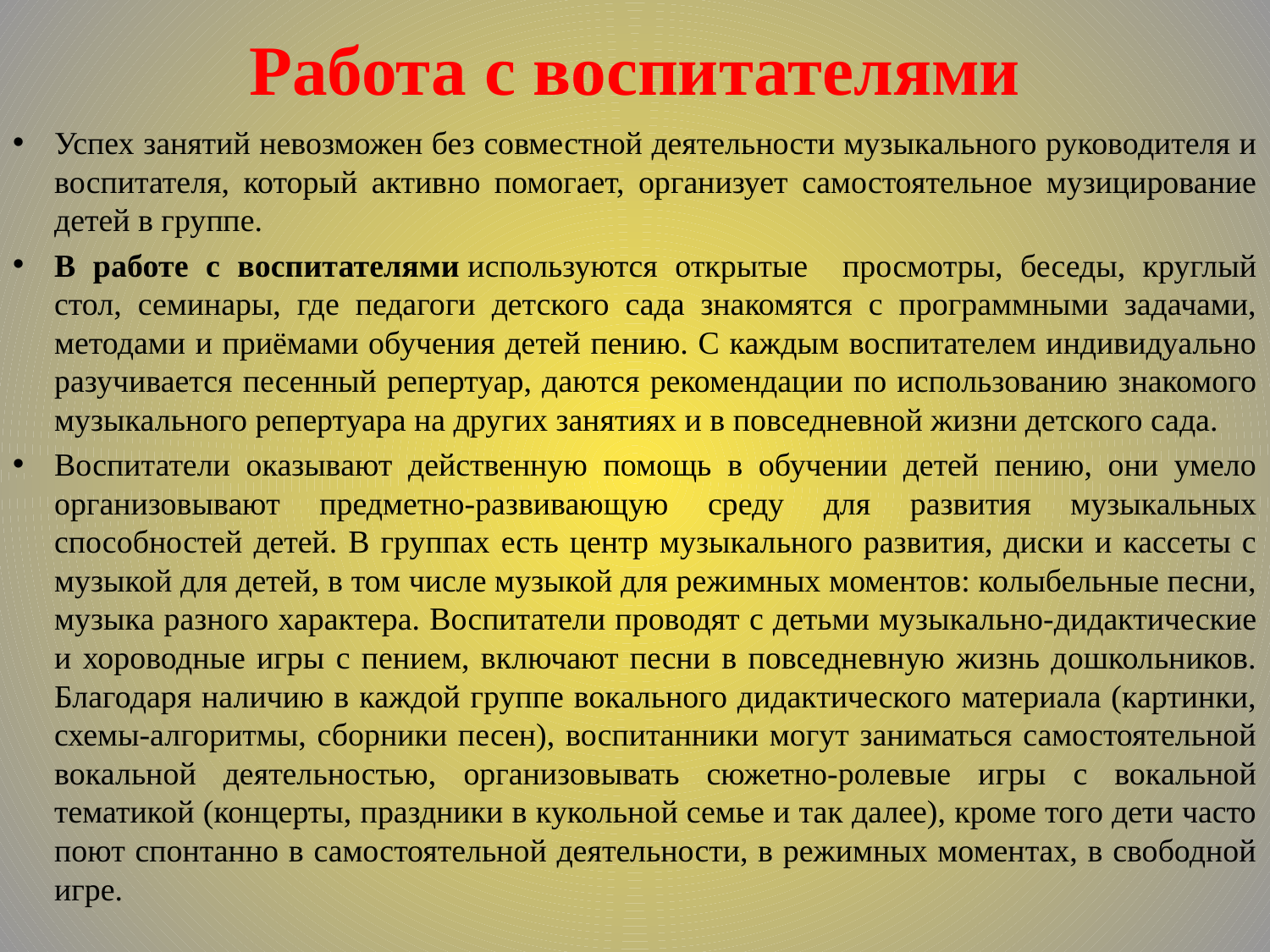

# Работа с воспитателями
Успех занятий невозможен без совместной деятельности музыкального руководителя и воспитателя, который активно помогает, организует самостоятельное музицирование детей в группе.
В работе с воспитателями используются открытые  просмотры, беседы, круглый стол, семинары, где педагоги детского сада знакомятся с программными задачами, методами и приёмами обучения детей пению. С каждым воспитателем индивидуально разучивается песенный репертуар, даются рекомендации по использованию знакомого музыкального репертуара на других занятиях и в повседневной жизни детского сада.
Воспитатели оказывают действенную помощь в обучении детей пению, они умело организовывают предметно-развивающую среду для развития музыкальных способностей детей. В группах есть центр музыкального развития, диски и кассеты с музыкой для детей, в том числе музыкой для режимных моментов: колыбельные песни, музыка разного характера. Воспитатели проводят с детьми музыкально-дидактические и хороводные игры с пением, включают песни в повседневную жизнь дошкольников. Благодаря наличию в каждой группе вокального дидактического материала (картинки, схемы-алгоритмы, сборники песен), воспитанники могут заниматься самостоятельной вокальной деятельностью, организовывать сюжетно-ролевые игры с вокальной тематикой (концерты, праздники в кукольной семье и так далее), кроме того дети часто поют спонтанно в самостоятельной деятельности, в режимных моментах, в свободной игре.